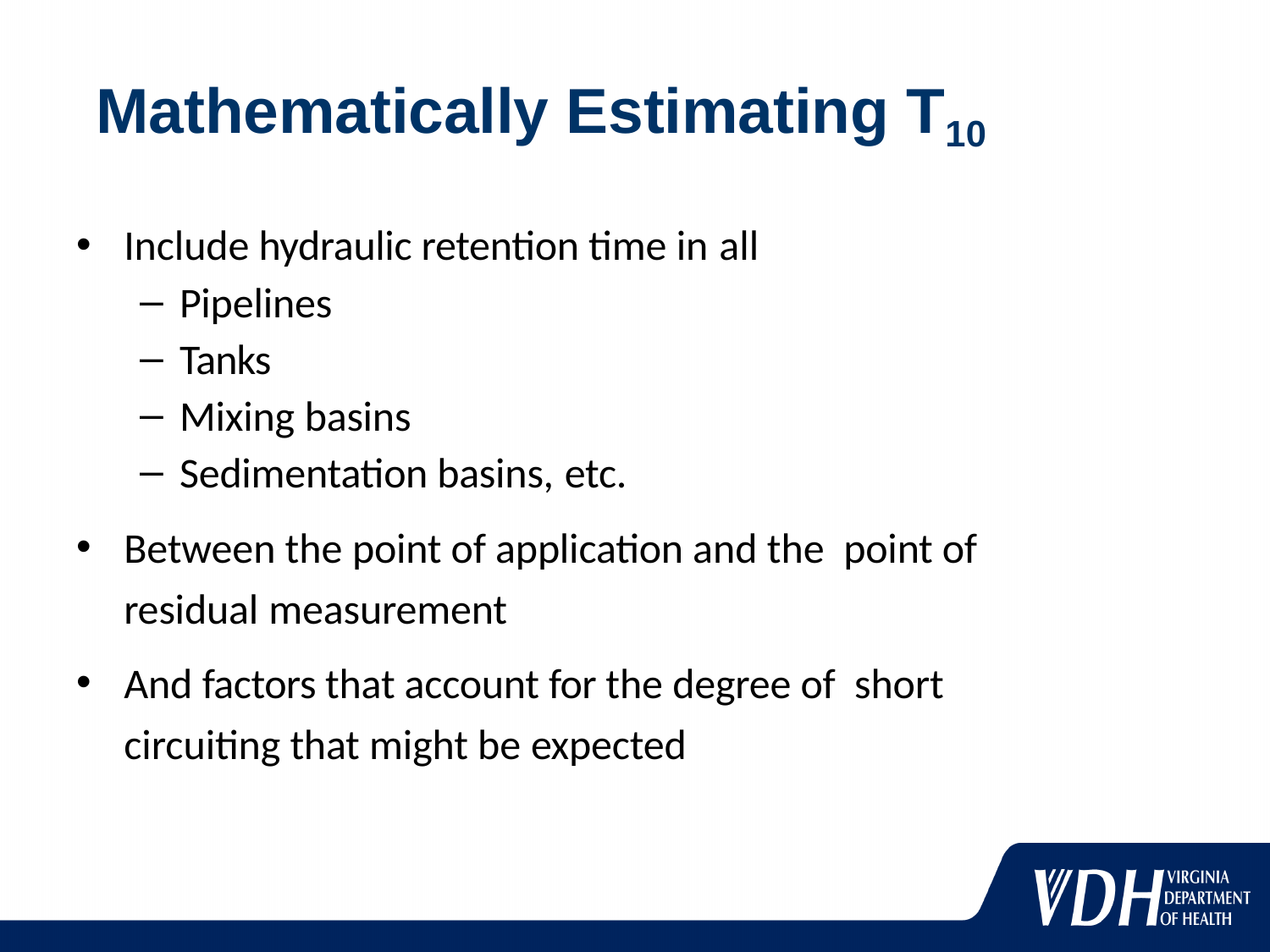

# Mathematically Estimating T10
Include hydraulic retention time in all
Pipelines
Tanks
Mixing basins
Sedimentation basins, etc.
Between the point of application and the  point of residual measurement
And factors that account for the degree of  short circuiting that might be expected